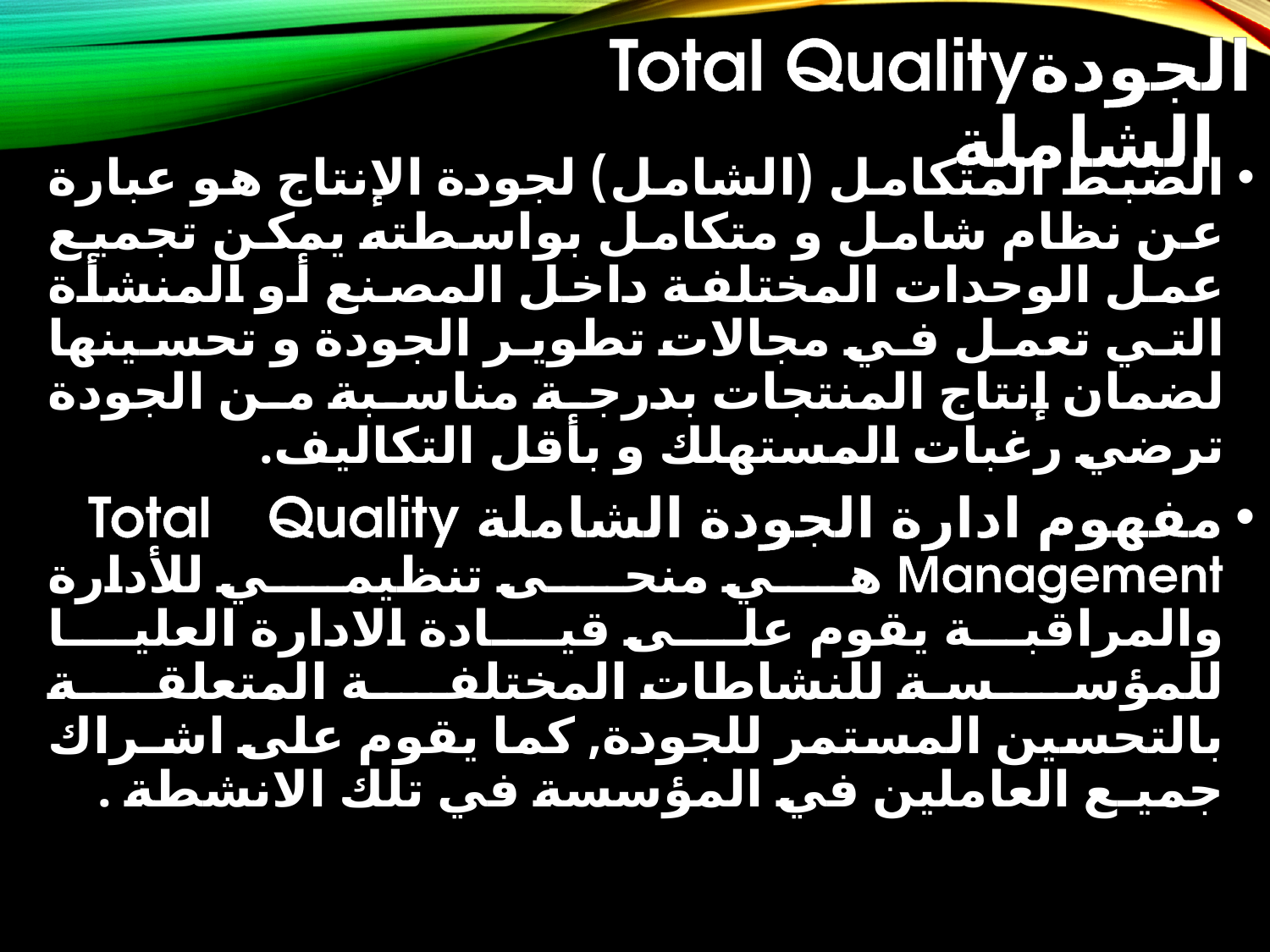

# Total Qualityالجودة الشاملة
الضبط المتكامل (الشامل) لجودة الإنتاج هو عبارة عن نظام شامل و متكامل بواسطته يمكن تجميع عمل الوحدات المختلفة داخل المصنع أو المنشأة التي تعمل في مجالات تطوير الجودة و تحسينها لضمان إنتاج المنتجات بدرجة مناسبة من الجودة ترضي رغبات المستهلك و بأقل التكاليف.
مفهوم ادارة الجودة الشاملة Total Quality Management هي منحى تنظيمي للأدارة والمراقبة يقوم علـى قيـادة الادارة العليـا للمؤسسـة للنشاطات المختلفة المتعلقة بالتحسين المستمر للجودة, كما يقوم على اشـراك جميـع العاملين في المؤسسة في تلك الانشطة .